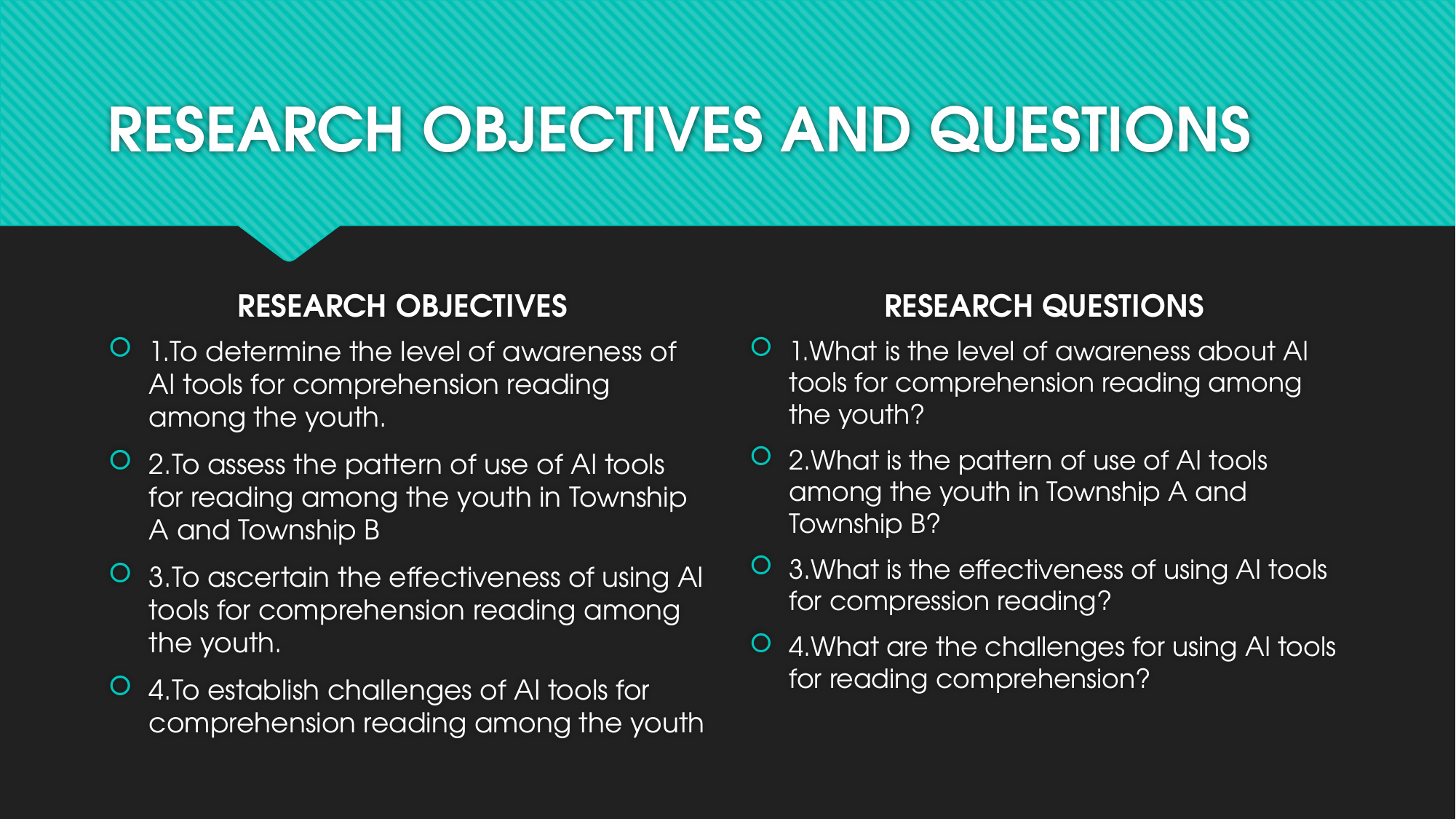

# RESEARCH OBJECTIVES AND QUESTIONS
RESEARCH OBJECTIVES
RESEARCH QUESTIONS
1.To determine the level of awareness of AI tools for comprehension reading among the youth.
2.To assess the pattern of use of AI tools for reading among the youth in Township A and Township B
3.To ascertain the effectiveness of using AI tools for comprehension reading among the youth.
4.To establish challenges of AI tools for comprehension reading among the youth

1.What is the level of awareness about AI tools for comprehension reading among the youth?
2.What is the pattern of use of AI tools among the youth in Township A and Township B?
3.What is the effectiveness of using AI tools for compression reading?
4.What are the challenges for using AI tools for reading comprehension?